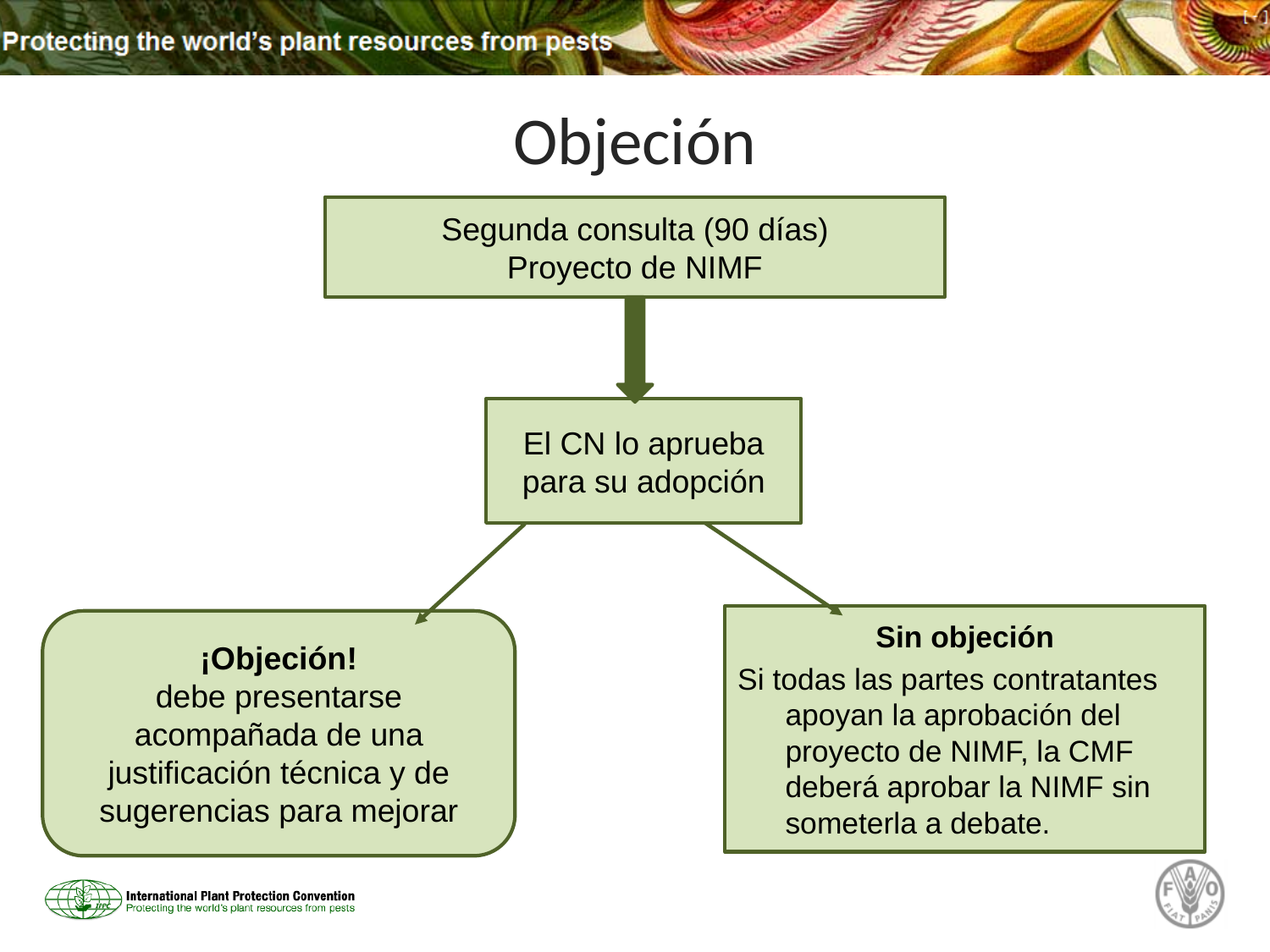

# Objeción
Segunda consulta (90 días)
Proyecto de NIMF

El CN lo aprueba para su adopción
Sin objeción
Si todas las partes contratantes apoyan la aprobación del proyecto de NIMF, la CMF deberá aprobar la NIMF sin someterla a debate.
¡Objeción!
debe presentarse acompañada de una justificación técnica y de sugerencias para mejorar